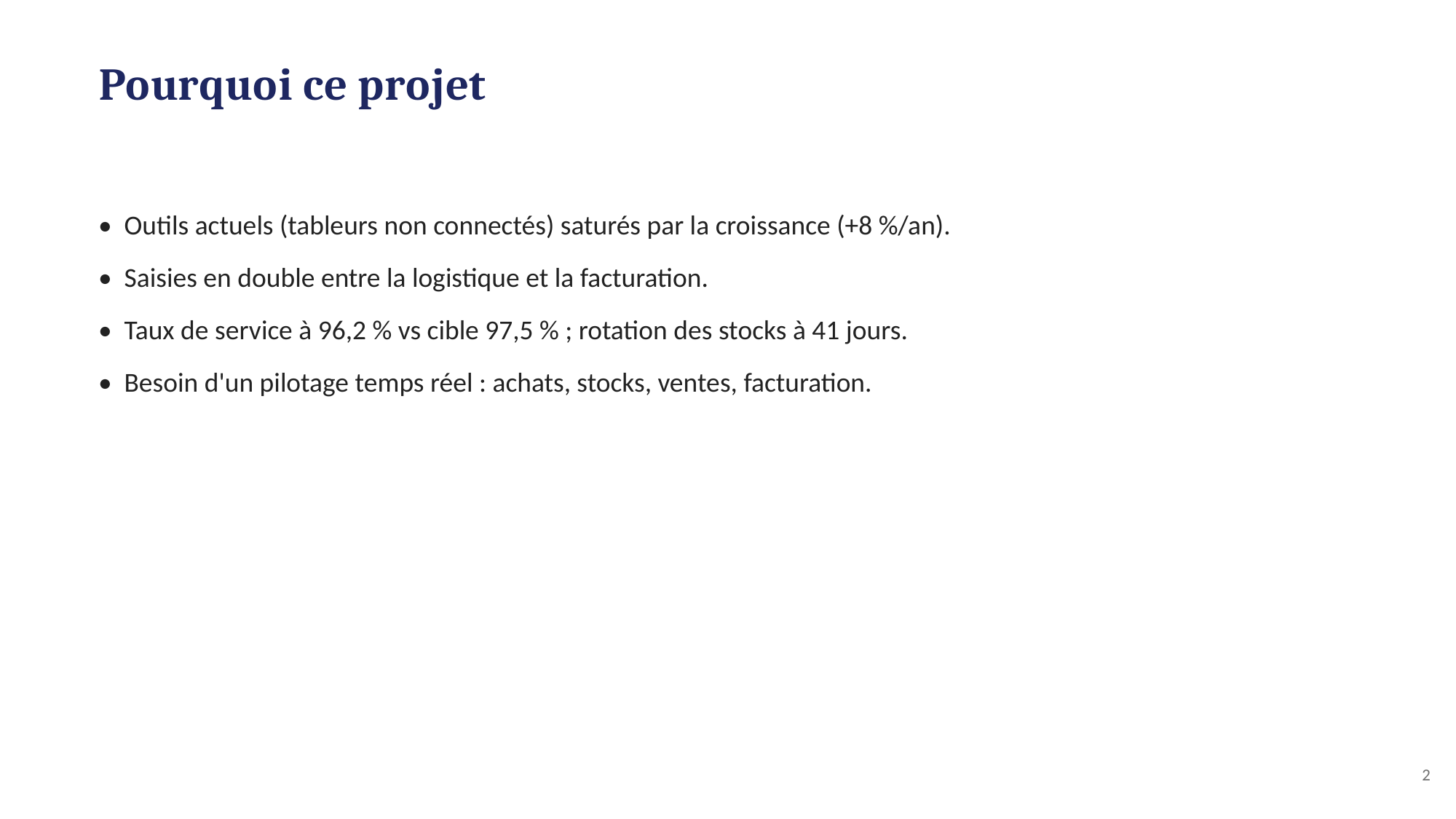

Pourquoi ce projet
•  Outils actuels (tableurs non connectés) saturés par la croissance (+8 %/an).
•  Saisies en double entre la logistique et la facturation.
•  Taux de service à 96,2 % vs cible 97,5 % ; rotation des stocks à 41 jours.
•  Besoin d'un pilotage temps réel : achats, stocks, ventes, facturation.
2